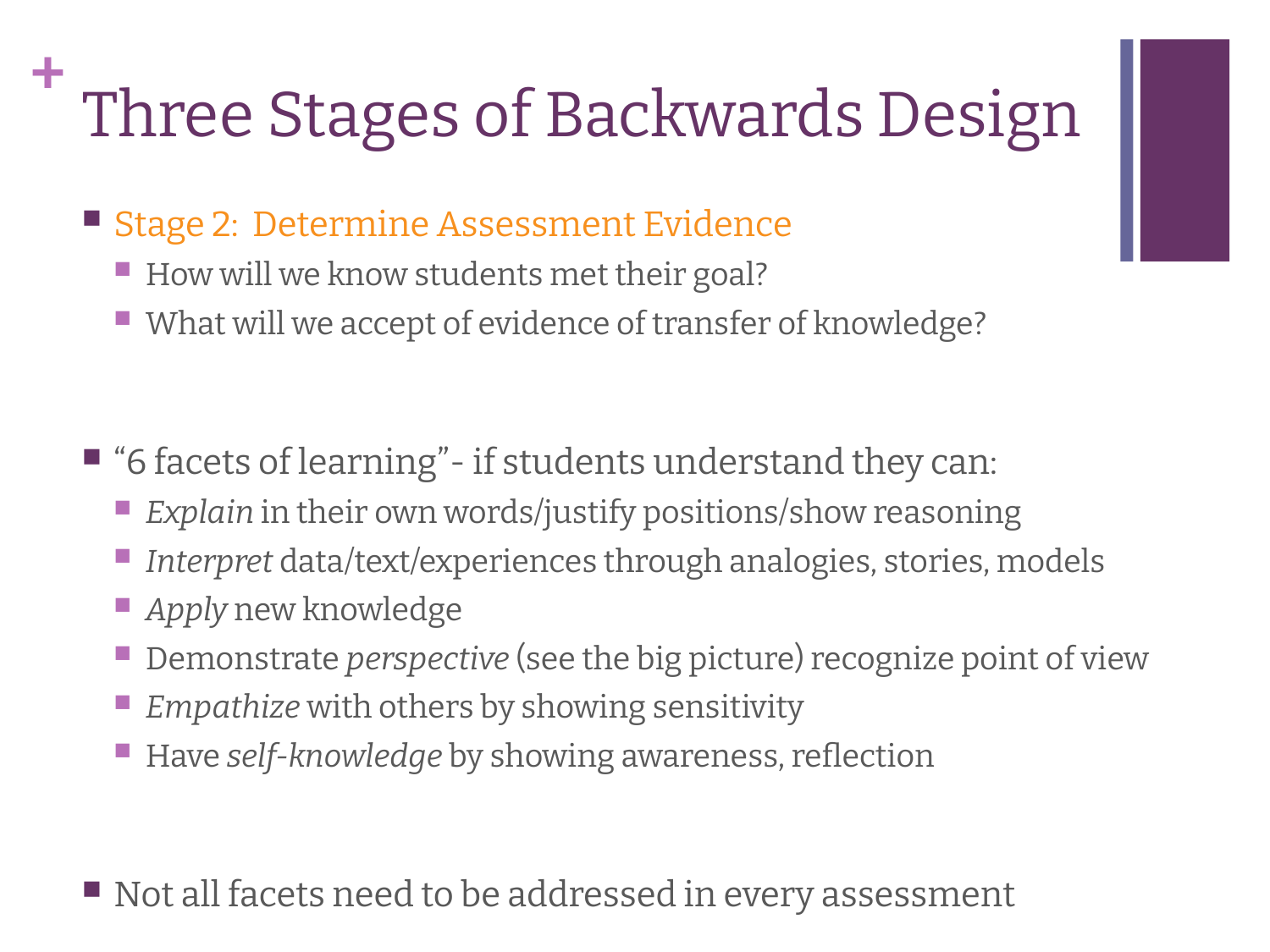

# Three Stages of Backwards Design
Stage 2:  Determine Assessment Evidence
How will we know students met their goal?
What will we accept of evidence of transfer of knowledge?

“6 facets of learning”- if students understand they can:
Explain in their own words/justify positions/show reasoning
Interpret data/text/experiences through analogies, stories, models
Apply new knowledge
Demonstrate perspective (see the big picture) recognize point of view
Empathize with others by showing sensitivity
Have self-knowledge by showing awareness, reflection

Not all facets need to be addressed in every assessment